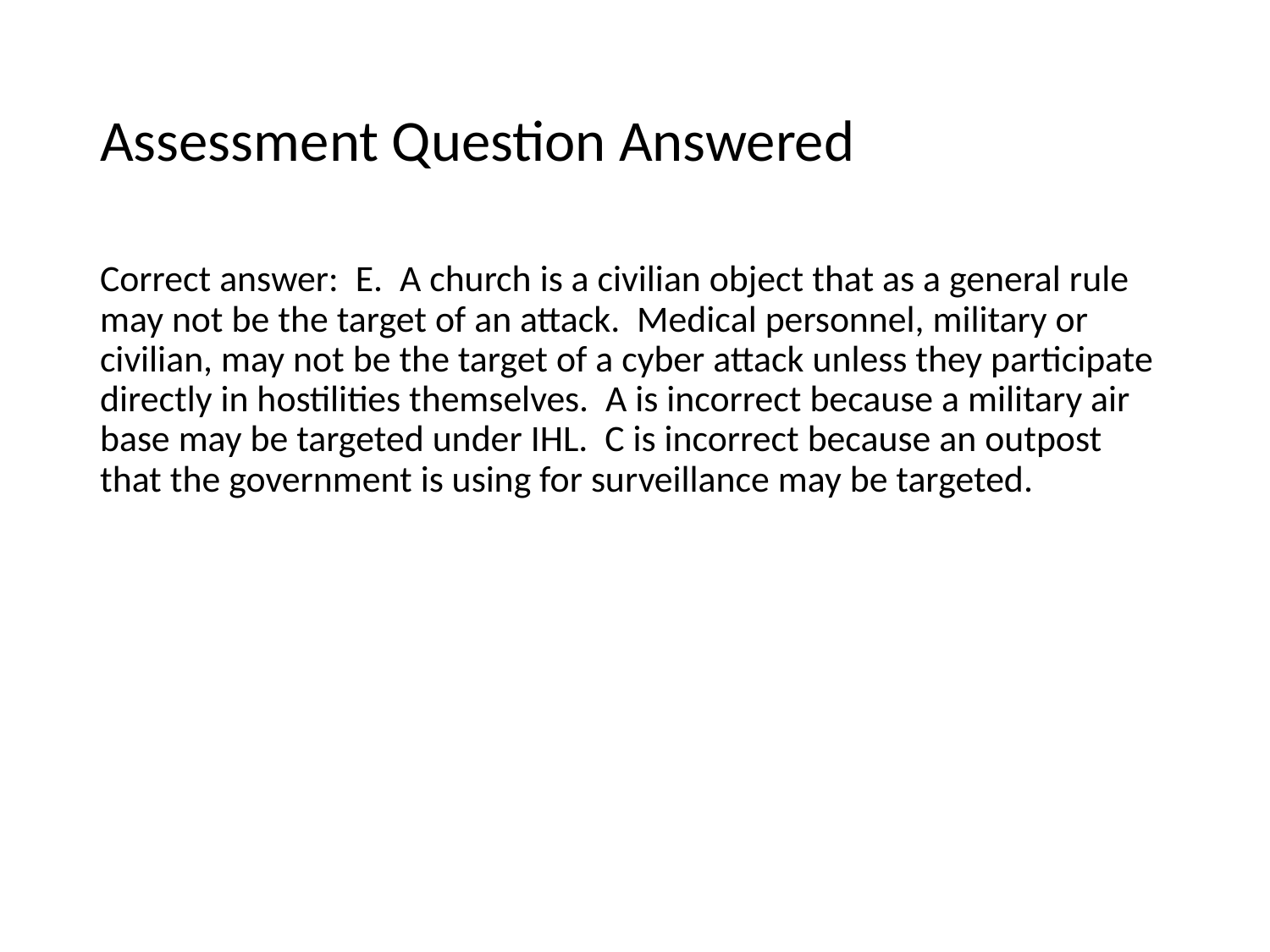

# Assessment Question Answered
Correct answer:  E.  A church is a civilian object that as a general rule may not be the target of an attack.  Medical personnel, military or civilian, may not be the target of a cyber attack unless they participate directly in hostilities themselves.  A is incorrect because a military air base may be targeted under IHL.  C is incorrect because an outpost that the government is using for surveillance may be targeted.